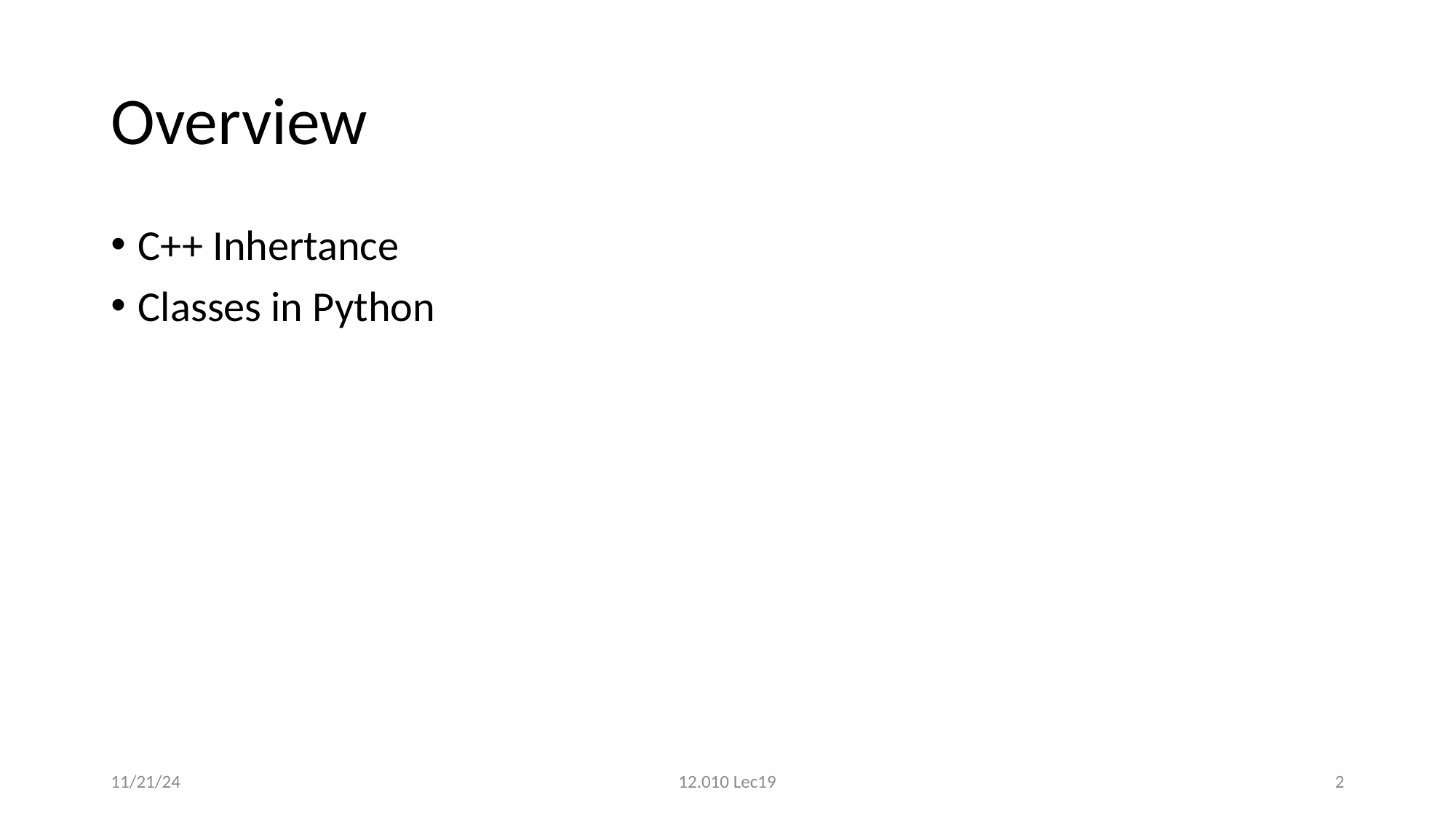

# Overview
C++ Inhertance
Classes in Python

11/21/24
12.010 Lec19
2